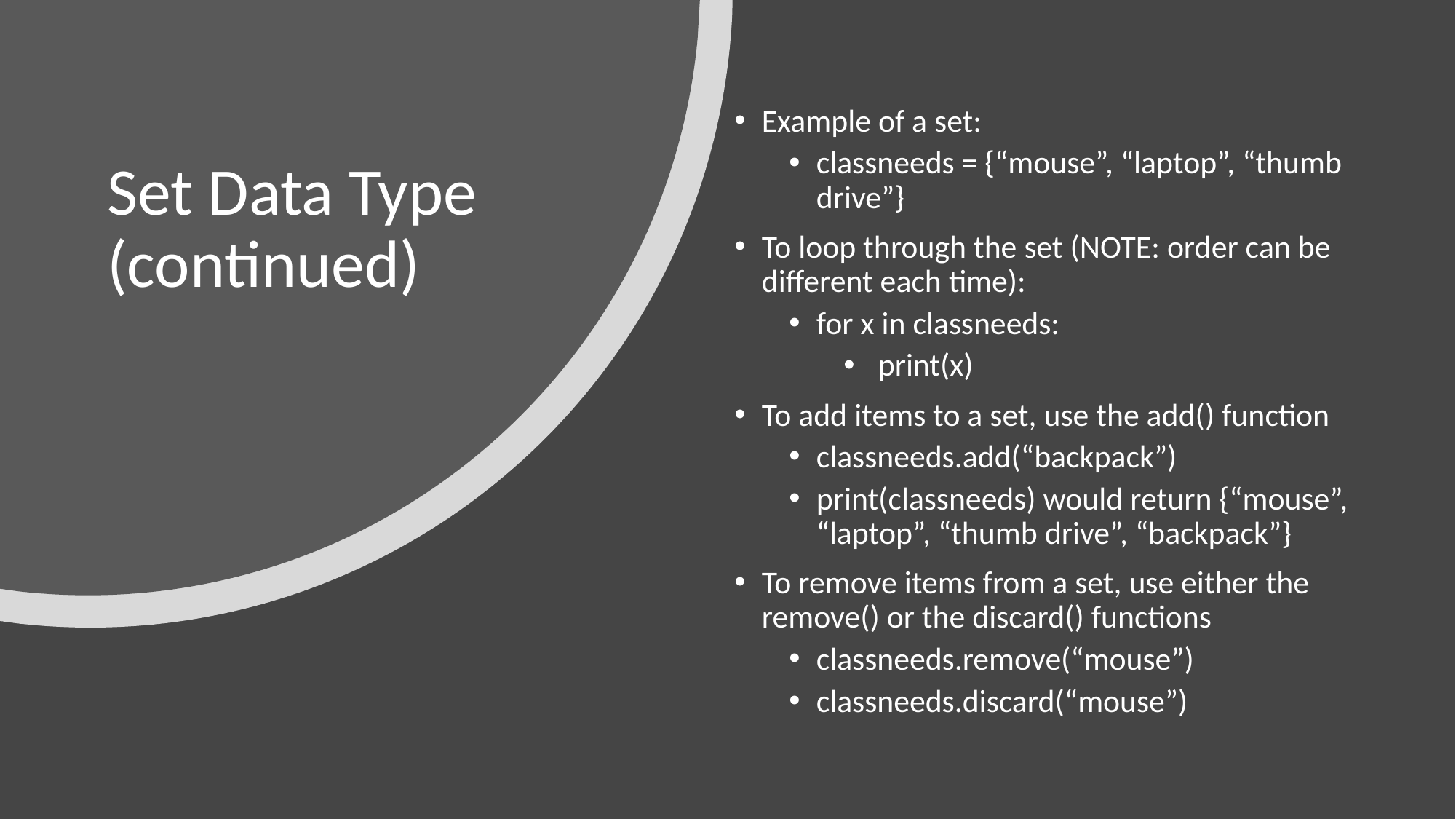

# Set Data Type (continued)
Example of a set:
classneeds = {“mouse”, “laptop”, “thumb drive”}
To loop through the set (NOTE: order can be different each time):
for x in classneeds:
 print(x)
To add items to a set, use the add() function
classneeds.add(“backpack”)
print(classneeds) would return {“mouse”, “laptop”, “thumb drive”, “backpack”}
To remove items from a set, use either the remove() or the discard() functions
classneeds.remove(“mouse”)
classneeds.discard(“mouse”)